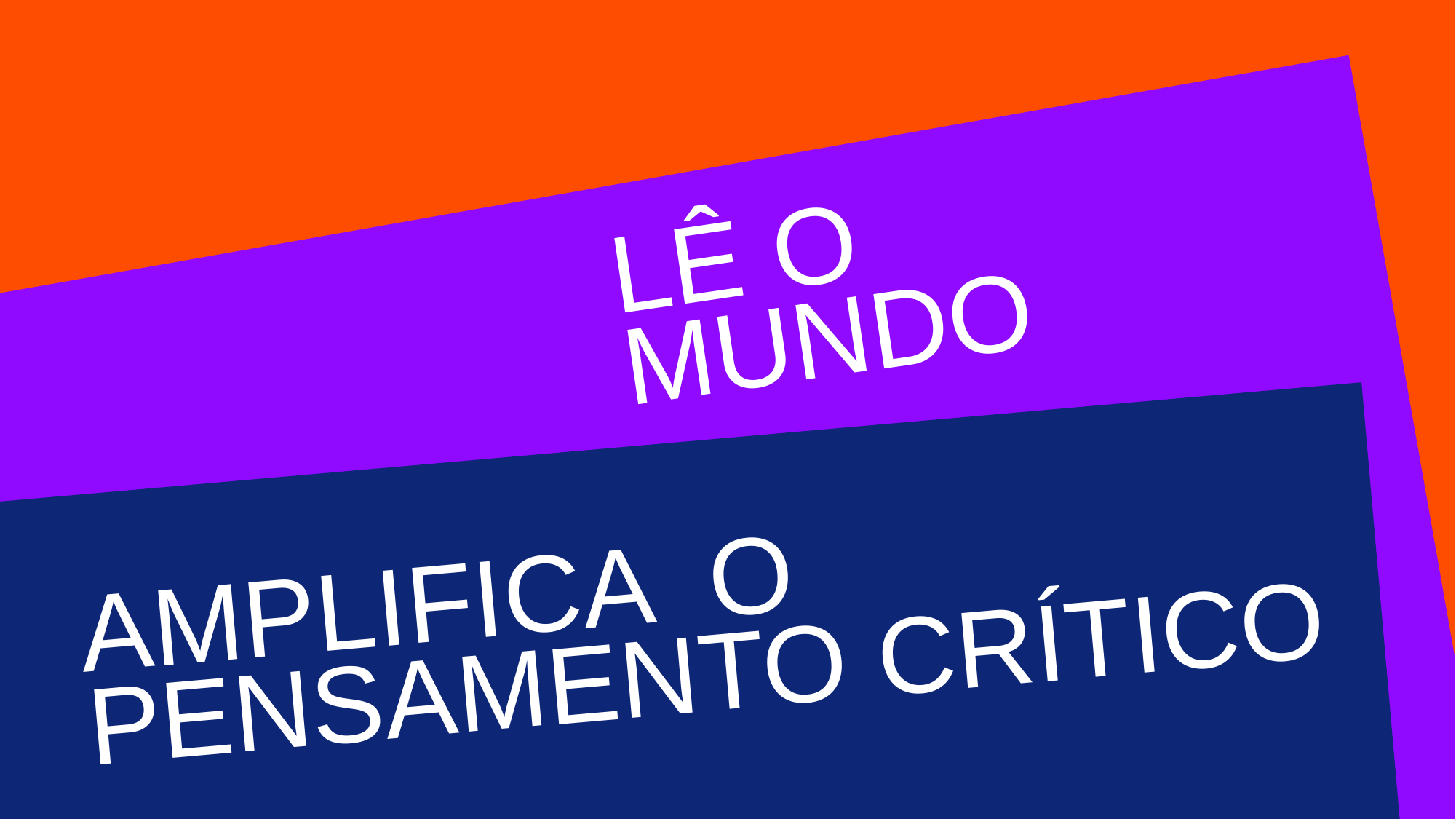

LÊ O MUNDO

AMPLIFICA  O
PENSAMENTO CRÍTICO